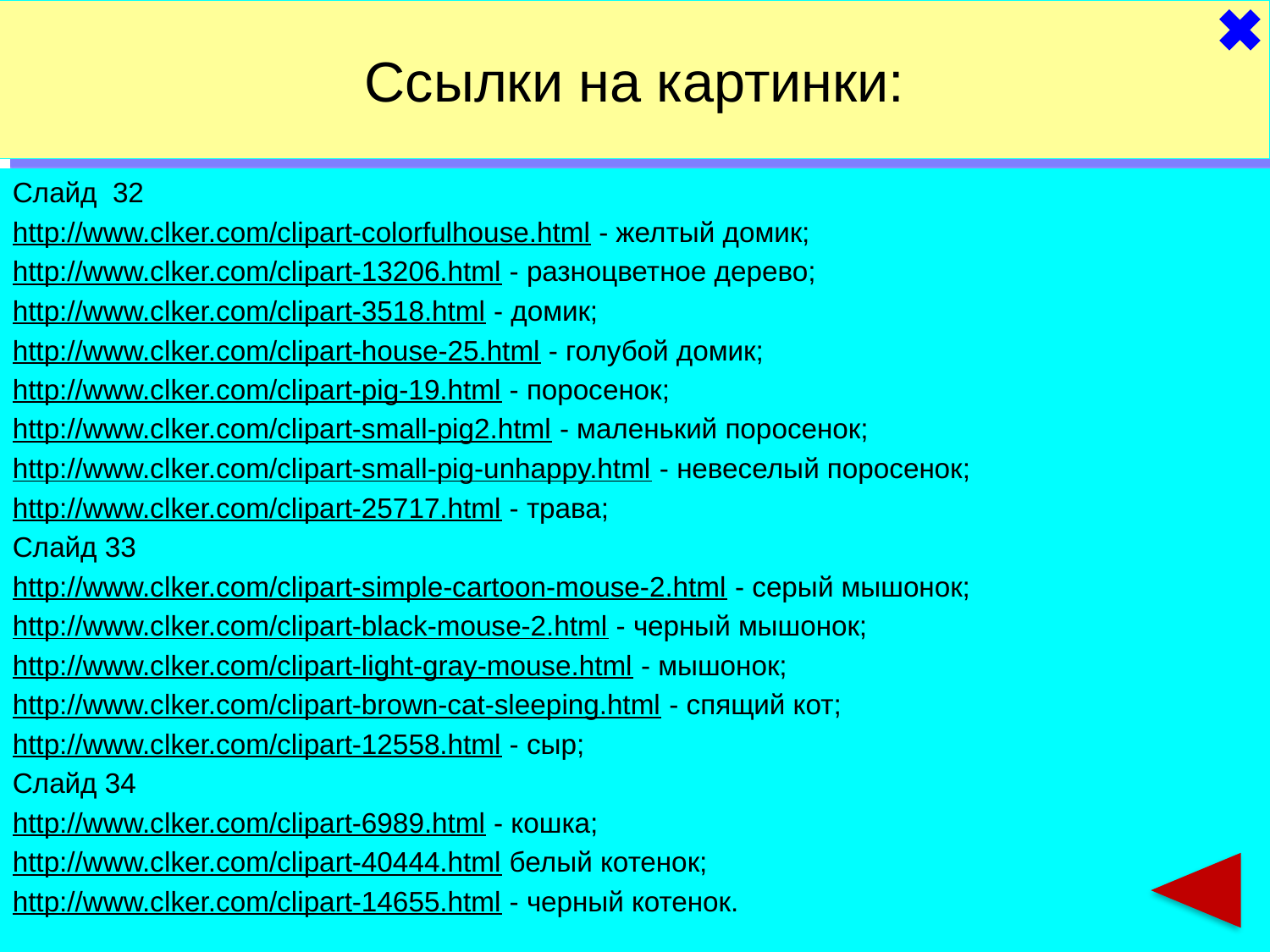

Ссылки на картинки:

Слайд  32
http://www.clker.com/clipart-colorfulhouse.html - желтый домик;
http://www.clker.com/clipart-13206.html - разноцветное дерево;
http://www.clker.com/clipart-3518.html - домик;
http://www.clker.com/clipart-house-25.html - голубой домик;
http://www.clker.com/clipart-pig-19.html - поросенок;
http://www.clker.com/clipart-small-pig2.html - маленький поросенок;
http://www.clker.com/clipart-small-pig-unhappy.html - невеселый поросенок;
http://www.clker.com/clipart-25717.html - трава;
Слайд 33
http://www.clker.com/clipart-simple-cartoon-mouse-2.html - серый мышонок;
http://www.clker.com/clipart-black-mouse-2.html - черный мышонок;
http://www.clker.com/clipart-light-gray-mouse.html - мышонок;
http://www.clker.com/clipart-brown-cat-sleeping.html - спящий кот;
http://www.clker.com/clipart-12558.html - сыр;
Слайд 34
http://www.clker.com/clipart-6989.html - кошка;
http://www.clker.com/clipart-40444.html белый котенок;
http://www.clker.com/clipart-14655.html - черный котенок.